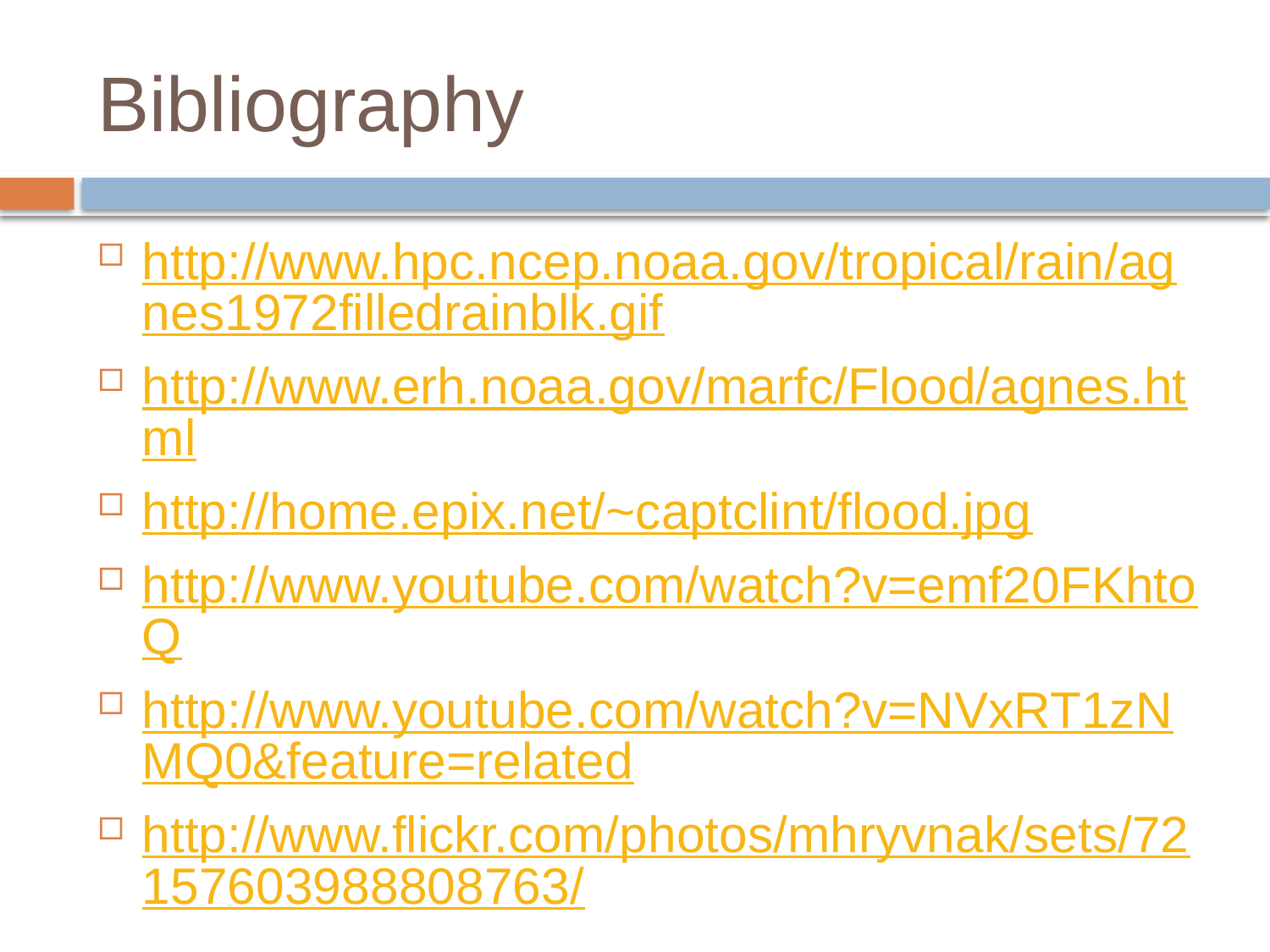

# Bibliography
http://www.hpc.ncep.noaa.gov/tropical/rain/agnes1972filledrainblk.gif
http://www.erh.noaa.gov/marfc/Flood/agnes.html
http://home.epix.net/~captclint/flood.jpg
http://www.youtube.com/watch?v=emf20FKhtoQ
http://www.youtube.com/watch?v=NVxRT1zNMQ0&feature=related
http://www.flickr.com/photos/mhryvnak/sets/72157603988808763/